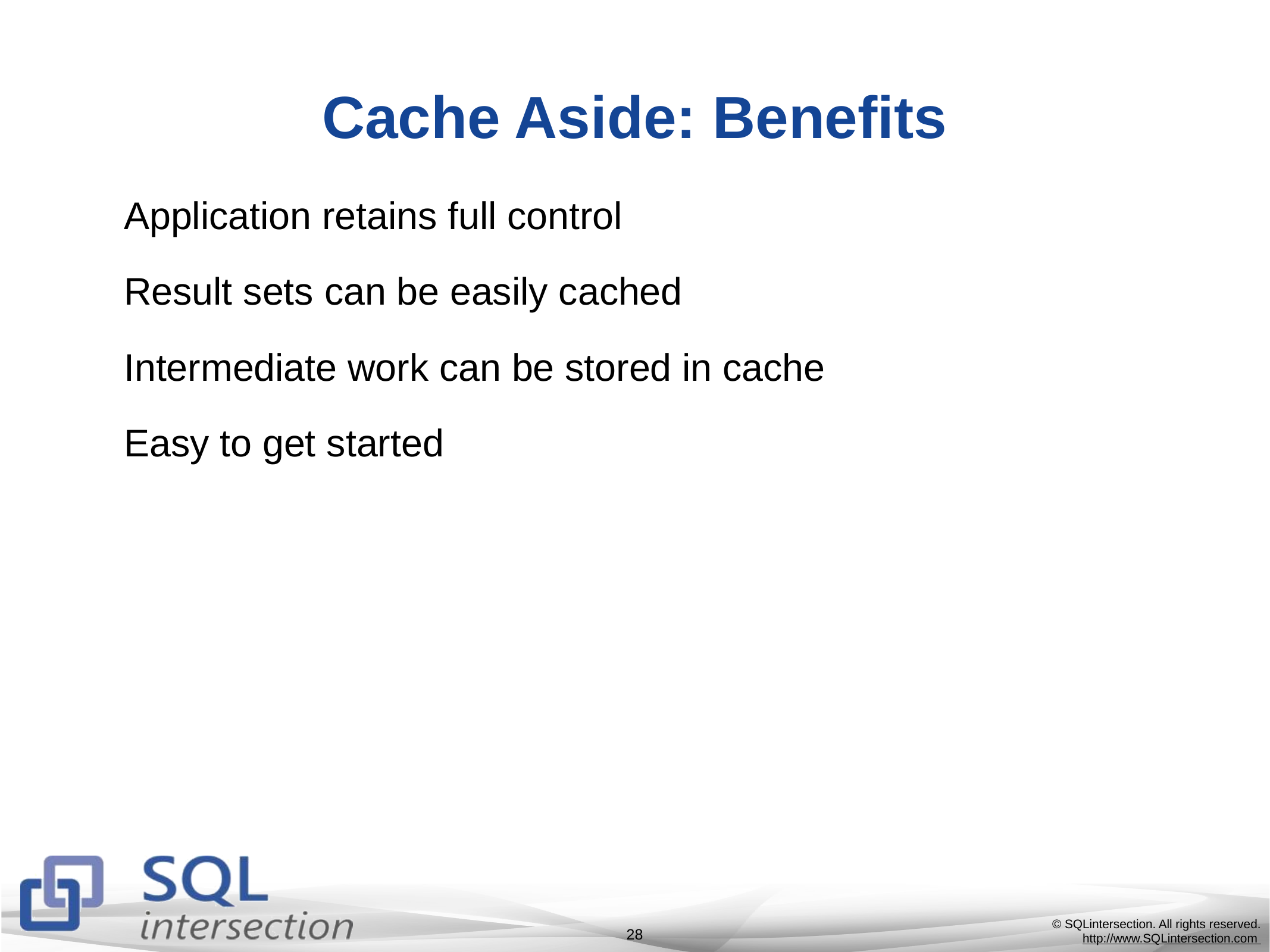

# Cache Aside: Benefits
Application retains full control
Result sets can be easily cached
Intermediate work can be stored in cache
Easy to get started